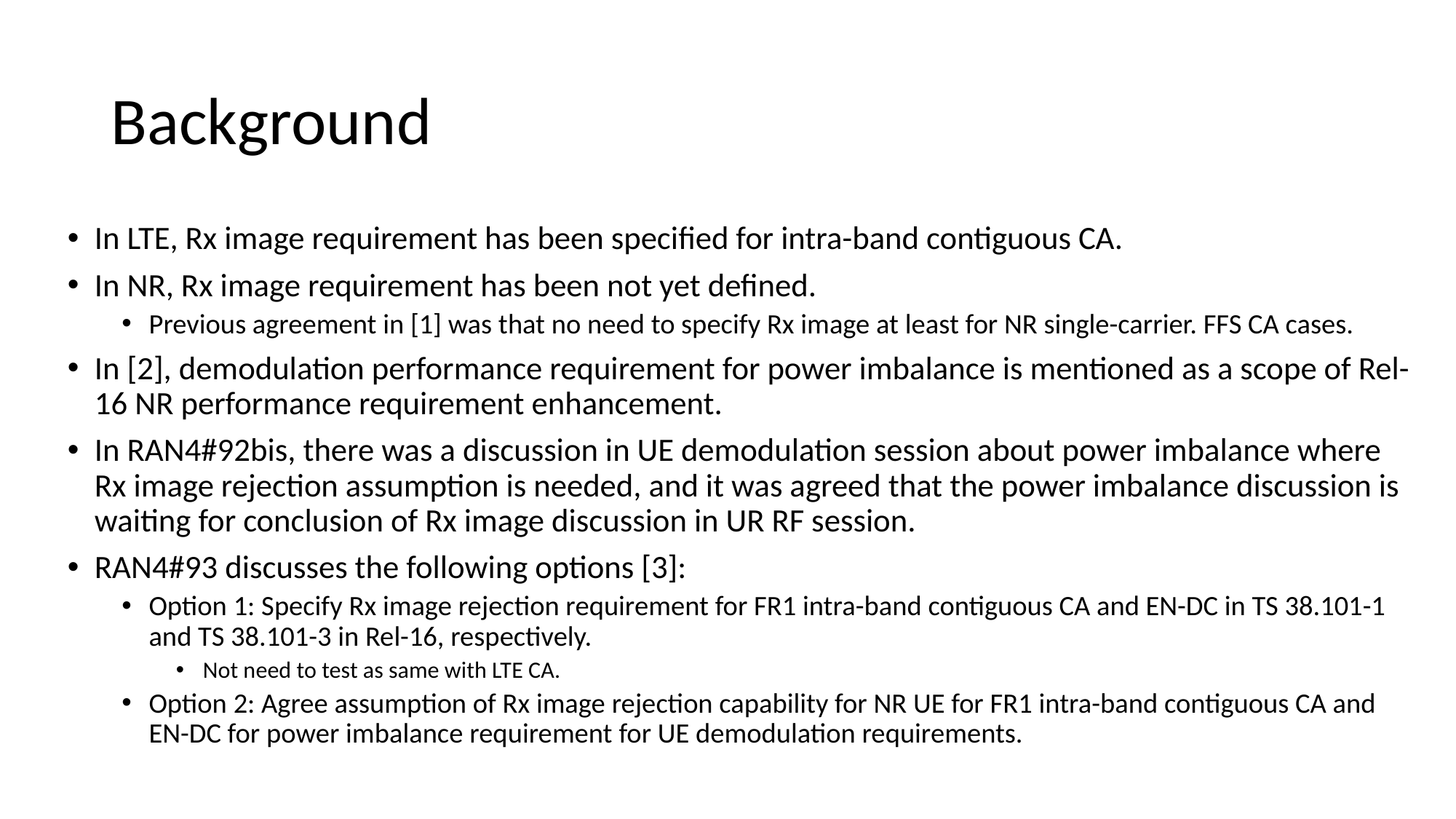

# Background
In LTE, Rx image requirement has been specified for intra-band contiguous CA.
In NR, Rx image requirement has been not yet defined.
Previous agreement in [1] was that no need to specify Rx image at least for NR single-carrier. FFS CA cases.
In [2], demodulation performance requirement for power imbalance is mentioned as a scope of Rel-16 NR performance requirement enhancement.
In RAN4#92bis, there was a discussion in UE demodulation session about power imbalance where Rx image rejection assumption is needed, and it was agreed that the power imbalance discussion is waiting for conclusion of Rx image discussion in UR RF session.
RAN4#93 discusses the following options [3]:
Option 1: Specify Rx image rejection requirement for FR1 intra-band contiguous CA and EN-DC in TS 38.101-1 and TS 38.101-3 in Rel-16, respectively.
Not need to test as same with LTE CA.
Option 2: Agree assumption of Rx image rejection capability for NR UE for FR1 intra-band contiguous CA and EN-DC for power imbalance requirement for UE demodulation requirements.